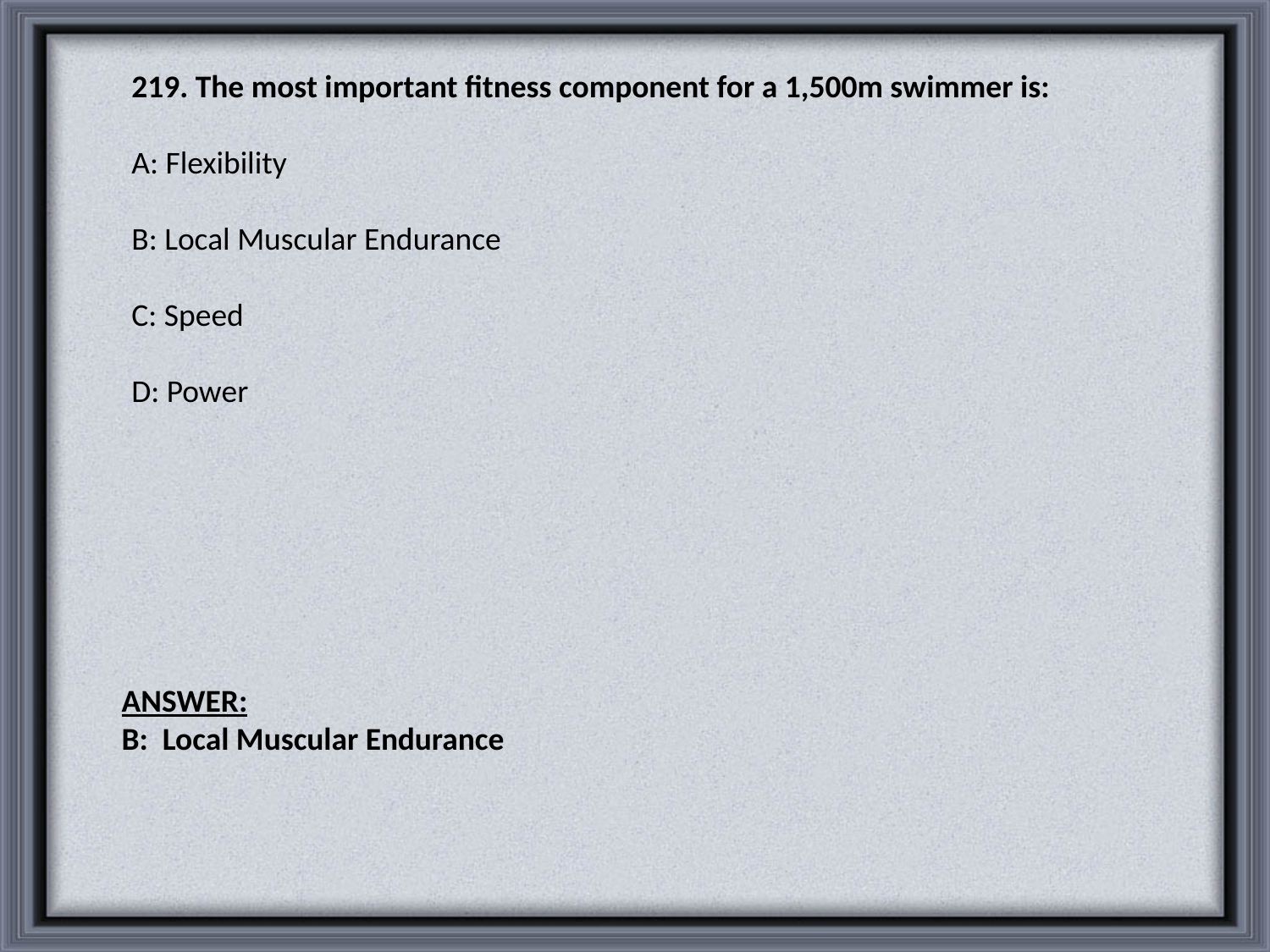

219. The most important fitness component for a 1,500m swimmer is:

A: Flexibility

B: Local Muscular Endurance

C: Speed

D: Power

ANSWER:
B:  Local Muscular Endurance